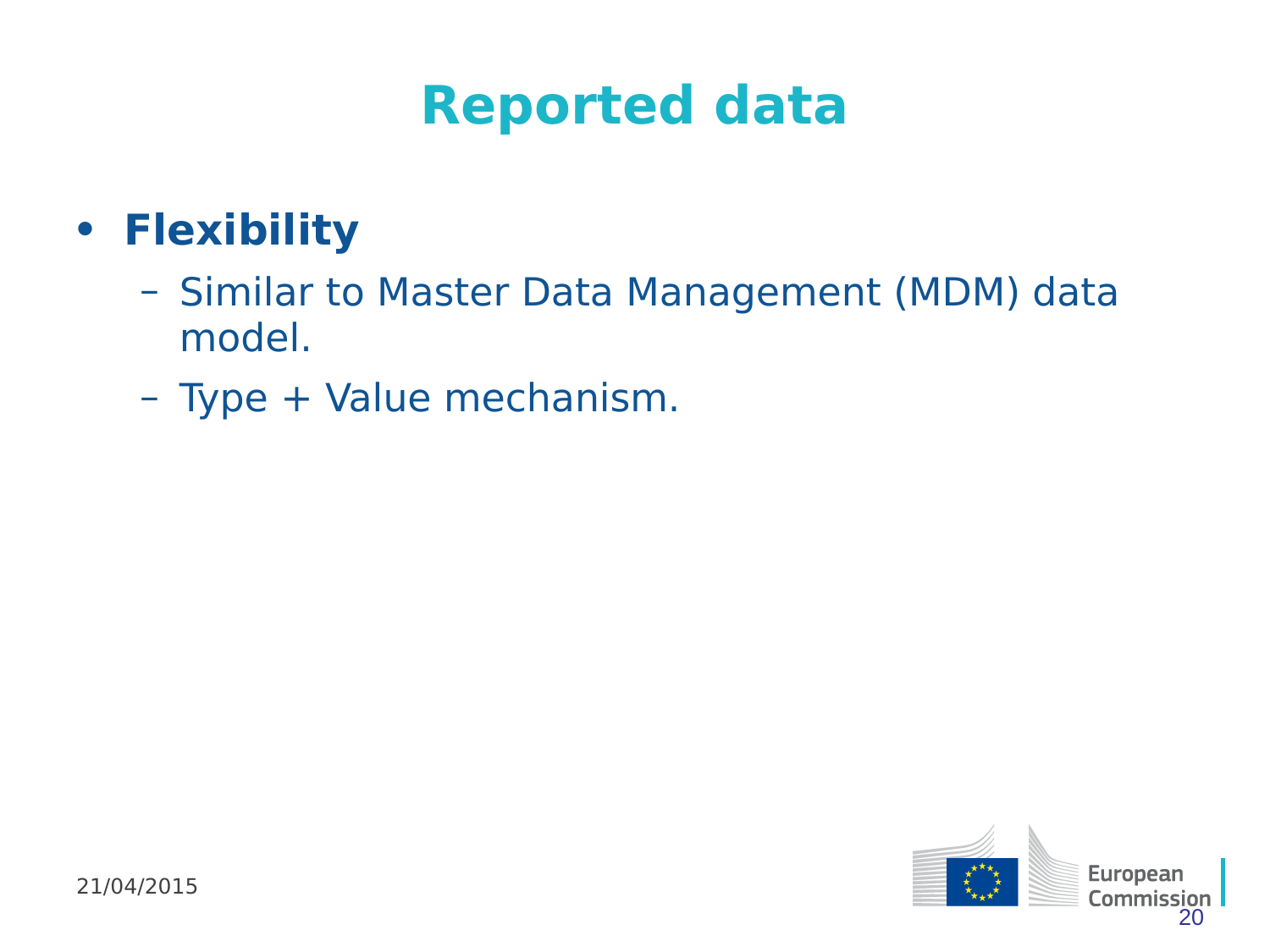

# Reported data
Flexibility
Similar to Master Data Management (MDM) data model.
Type + Value mechanism.

21/04/2015
20